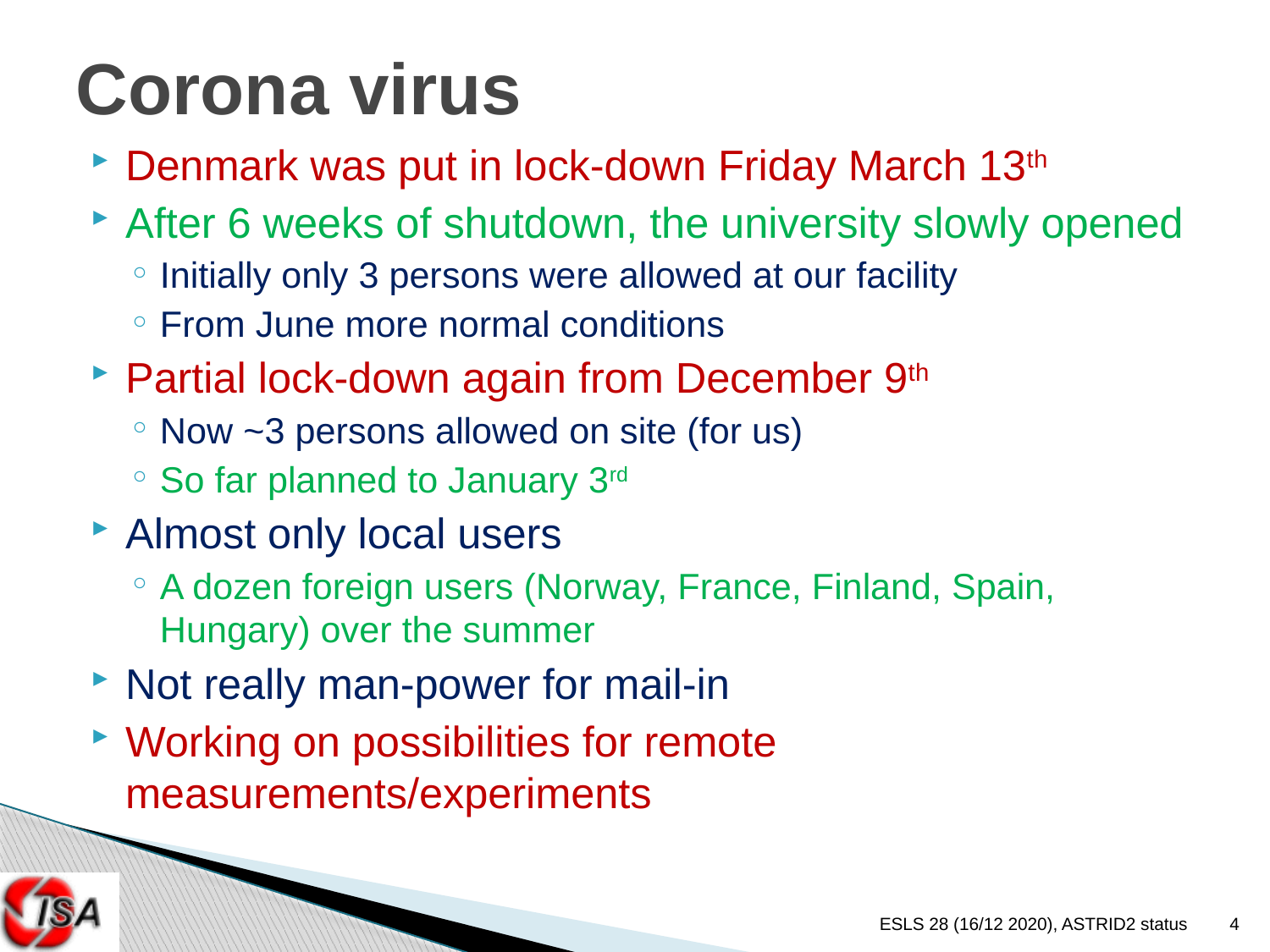

# Corona virus
Denmark was put in lock-down Friday March 13th
After 6 weeks of shutdown, the university slowly opened
Initially only 3 persons were allowed at our facility
From June more normal conditions
Partial lock-down again from December 9th
Now ~3 persons allowed on site (for us)
So far planned to January 3rd
Almost only local users
A dozen foreign users (Norway, France, Finland, Spain, Hungary) over the summer
Not really man-power for mail-in
Working on possibilities for remote measurements/experiments
ESLS 28 (16/12 2020), ASTRID2 status
4